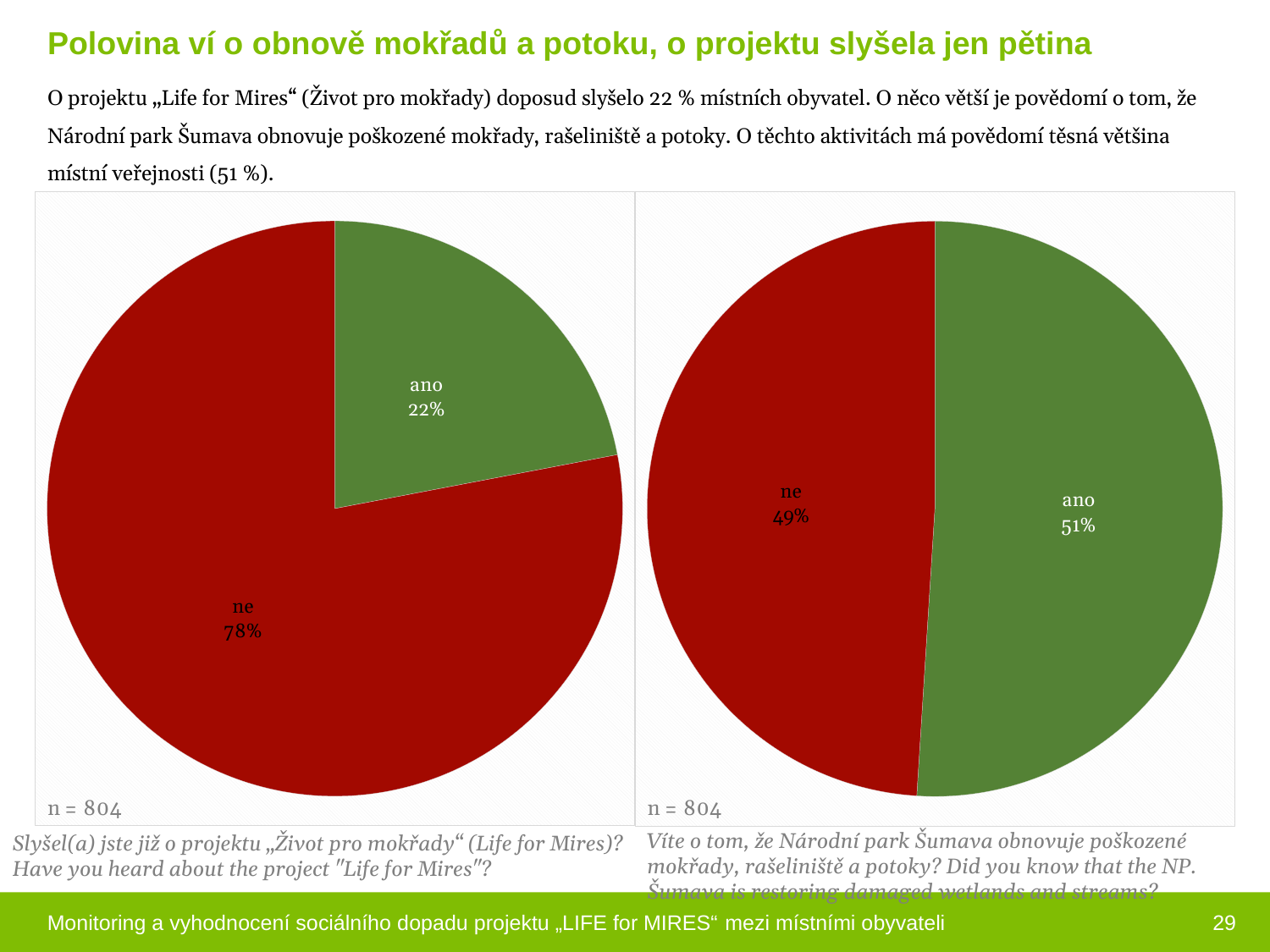

Polovina ví o obnově mokřadů a potoku, o projektu slyšela jen pětina
O projektu „Life for Mires“ (Život pro mokřady) doposud slyšelo 22 % místních obyvatel. O něco větší je povědomí o tom, že Národní park Šumava obnovuje poškozené mokřady, rašeliniště a potoky. O těchto aktivitách má povědomí těsná většina místní veřejnosti (51 %).

### Chart

| Category | Řada 1 |
|---|---|
| ano | 22.0 |
| ne | 78.0 |

### Chart

| Category | Řada 1 |
|---|---|
| ano | 51.0 |
| ne | 49.0 |
Víte o tom, že Národní park Šumava obnovuje poškozené mokřady, rašeliniště a potoky? Did you know that the NP. Šumava is restoring damaged wetlands and streams?

Slyšel(a) jste již o projektu „Život pro mokřady“ (Life for Mires)?
Have you heard about the project "Life for Mires"?

Monitoring a vyhodnocení sociálního dopadu projektu „LIFE for MIRES“ mezi místními obyvateli
29